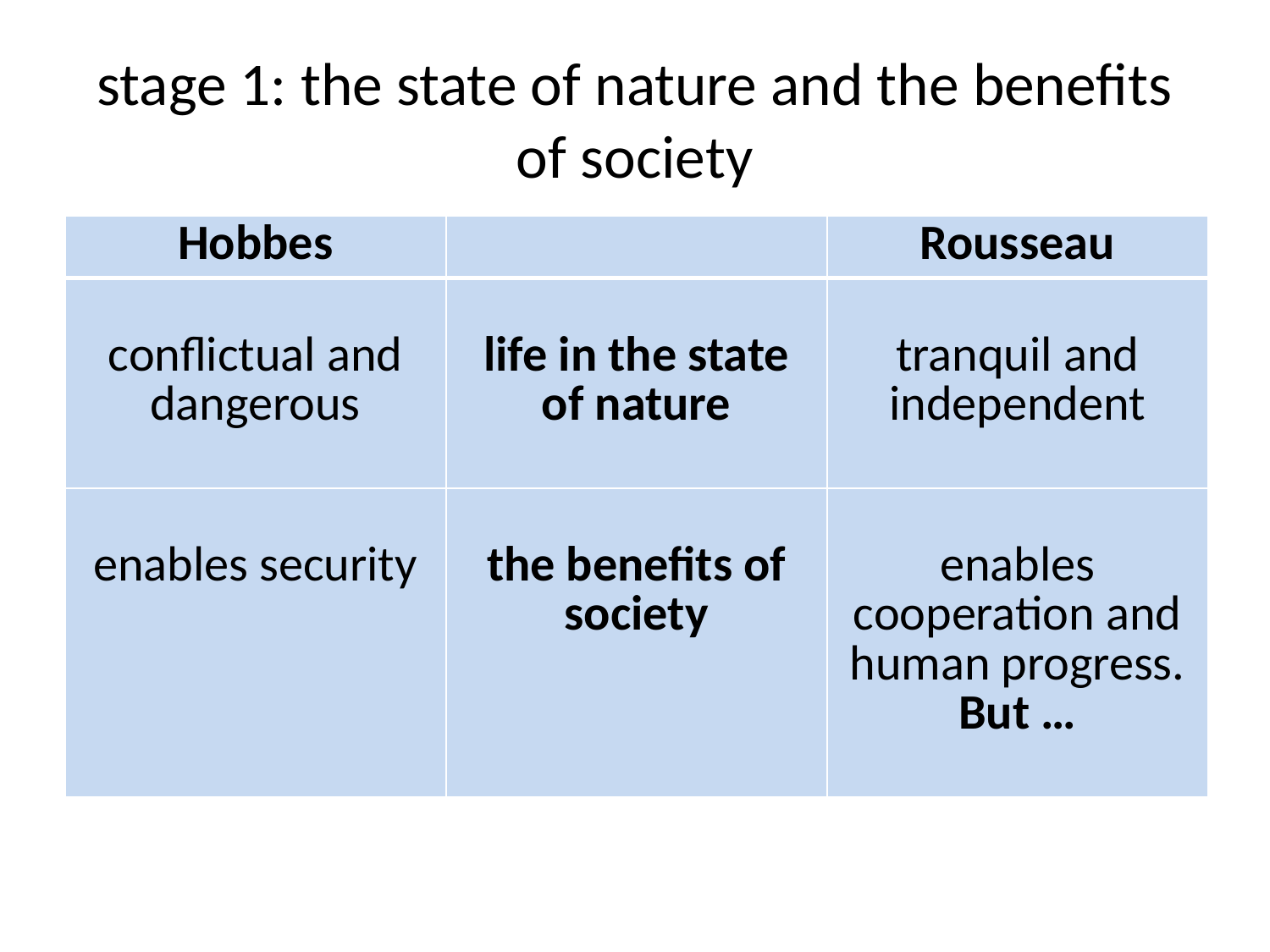

# stage 1: the state of nature and the benefits of society
| Hobbes |  | Rousseau |
| --- | --- | --- |
| conflictual and dangerous | life in the state of nature | tranquil and independent |
| enables security | the benefits of society | enables cooperation and human progress. But … |